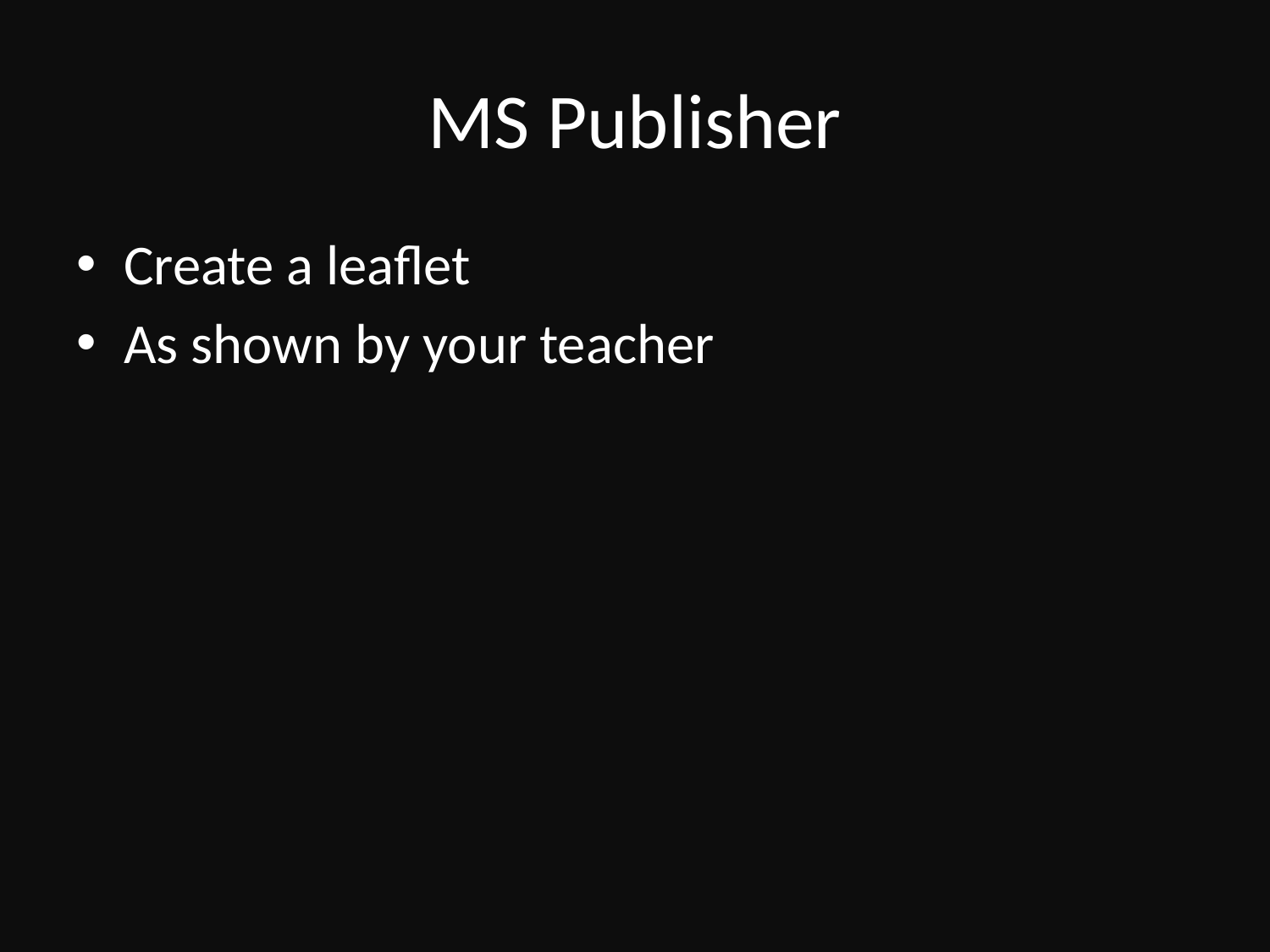

# MS Publisher
Create a leaflet
As shown by your teacher